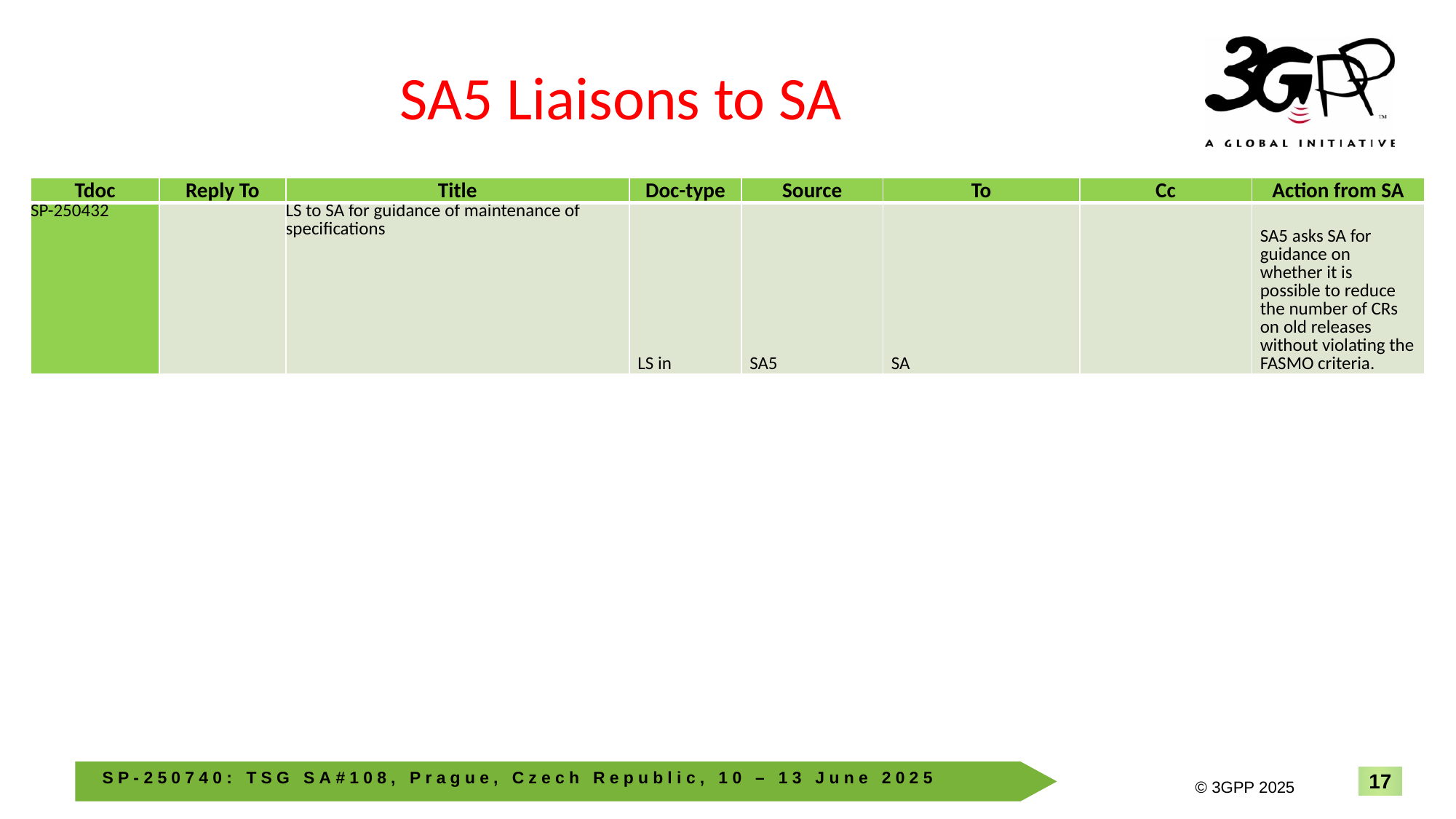

# SA5 Liaisons to SA
| Tdoc | Reply To | Title | Doc-type | Source | To | Cc | Action from SA |
| --- | --- | --- | --- | --- | --- | --- | --- |
| SP-250432 |  | LS to SA for guidance of maintenance of specifications | LS in | SA5 | SA |  | SA5 asks SA for guidance on whether it is possible to reduce the number of CRs on old releases without violating the FASMO criteria. |